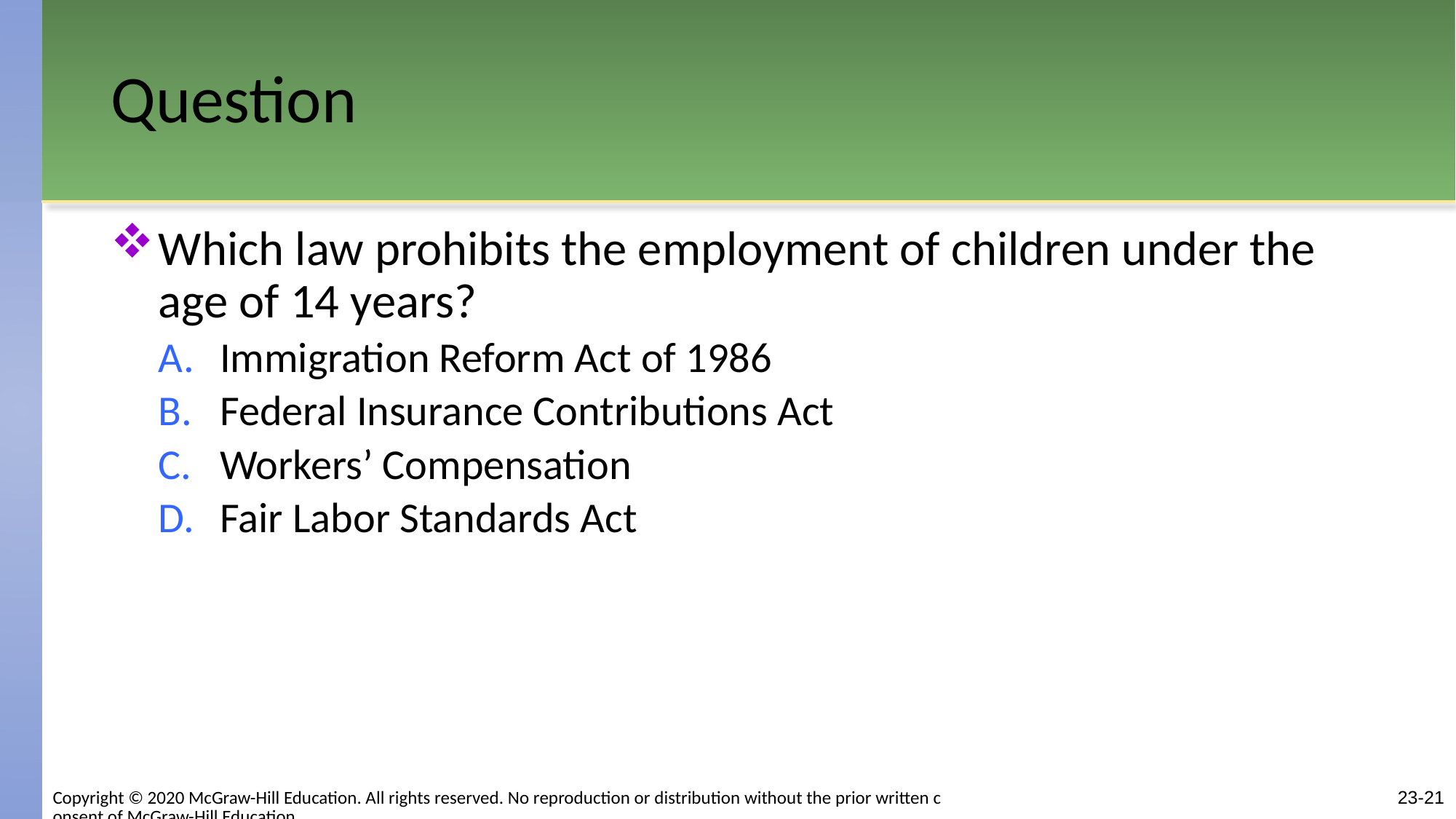

# Question
Which law prohibits the employment of children under the age of 14 years?
Immigration Reform Act of 1986
Federal Insurance Contributions Act
Workers’ Compensation
Fair Labor Standards Act
Copyright © 2020 McGraw-Hill Education. All rights reserved. No reproduction or distribution without the prior written consent of McGraw-Hill Education.
23-21